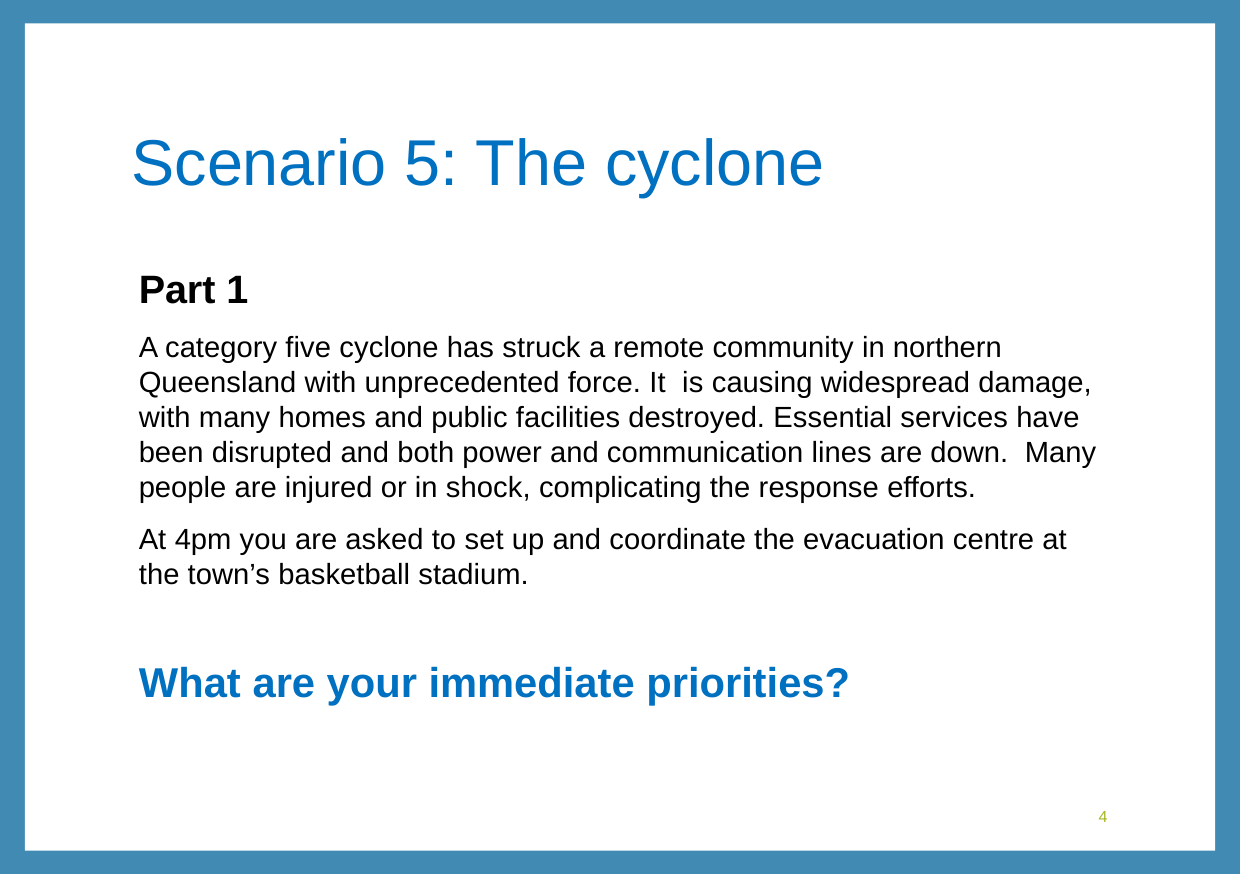

# Scenario 5: The cyclone
Part 1
A category five cyclone has struck a remote community in northern Queensland with unprecedented force. It  is causing widespread damage, with many homes and public facilities destroyed. Essential services have been disrupted and both power and communication lines are down.  Many people are injured or in shock, complicating the response efforts.
At 4pm you are asked to set up and coordinate the evacuation centre at the town’s basketball stadium.

What are your immediate priorities?

4